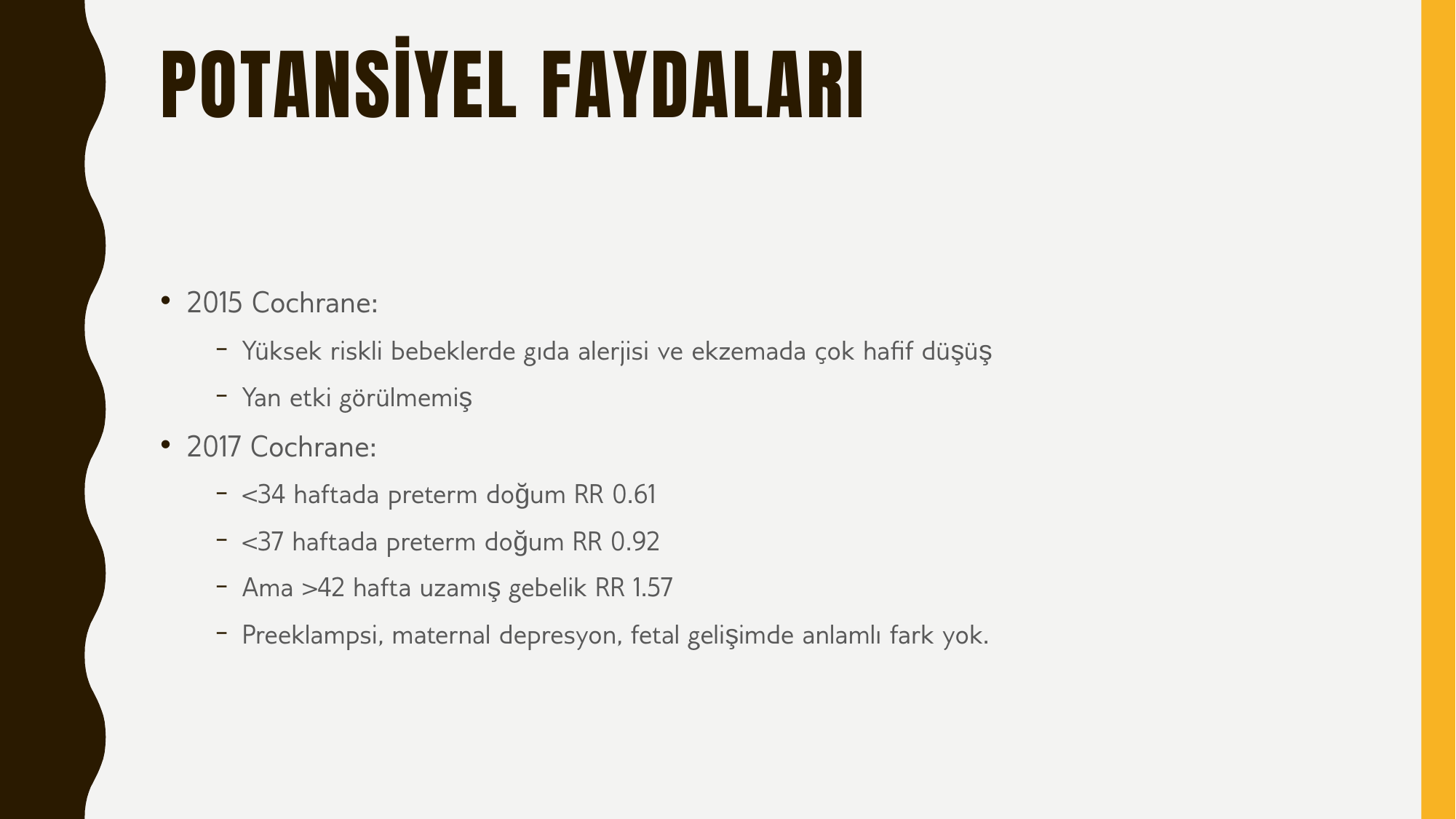

# Potansiyel faydaları
2015 Cochrane:
Yüksek riskli bebeklerde gıda alerjisi ve ekzemada çok hafif düşüş
Yan etki görülmemiş
2017 Cochrane:
<34 haftada preterm doğum RR 0.61
<37 haftada preterm doğum RR 0.92
Ama >42 hafta uzamış gebelik RR 1.57
Preeklampsi, maternal depresyon, fetal gelişimde anlamlı fark yok.